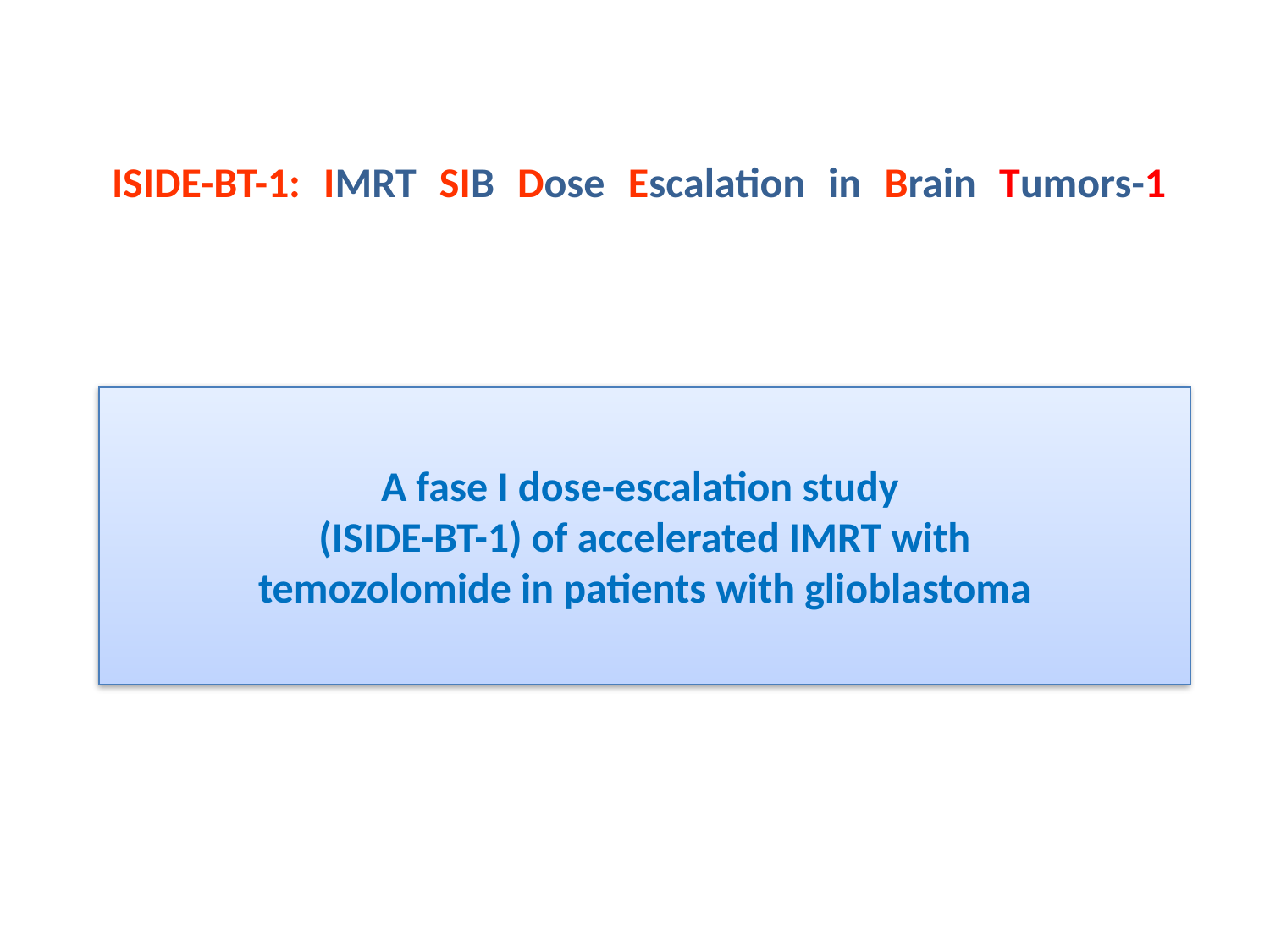

# ISIDE-BT-1: IMRT SIB Dose Escalation in Brain Tumors-1

A fase I dose-escalation study
(ISIDE-BT-1) of accelerated IMRT with
temozolomide in patients with glioblastoma